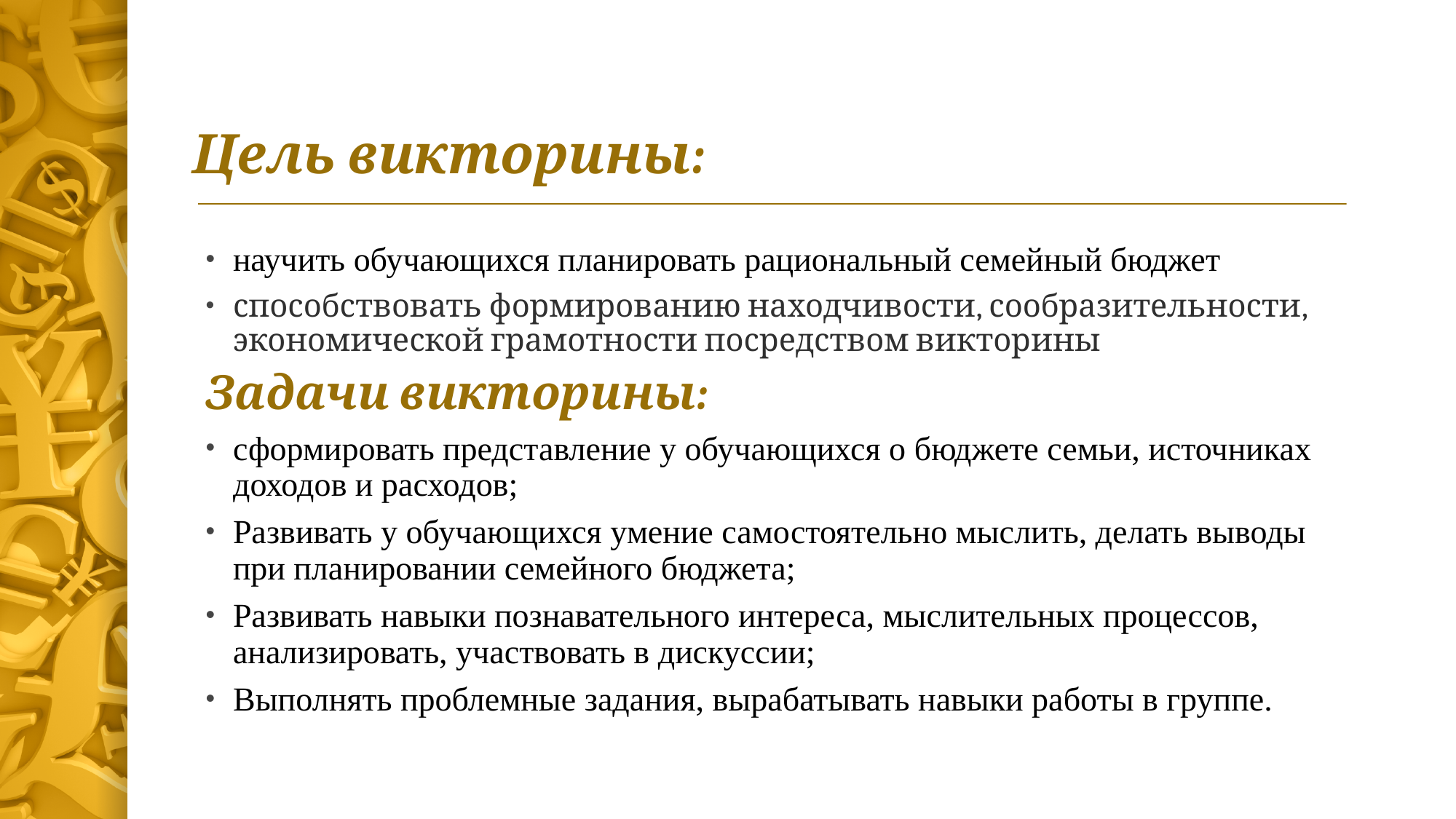

# Цель викторины:
научить обучающихся планировать рациональный семейный бюджет
способствовать формированию находчивости, сообразительности, экономической грамотности посредством викторины
Задачи викторины:
сформировать представление у обучающихся о бюджете семьи, источниках доходов и расходов;
Развивать у обучающихся умение самостоятельно мыслить, делать выводы при планировании семейного бюджета;
Развивать навыки познавательного интереса, мыслительных процессов, анализировать, участвовать в дискуссии;
Выполнять проблемные задания, вырабатывать навыки работы в группе.